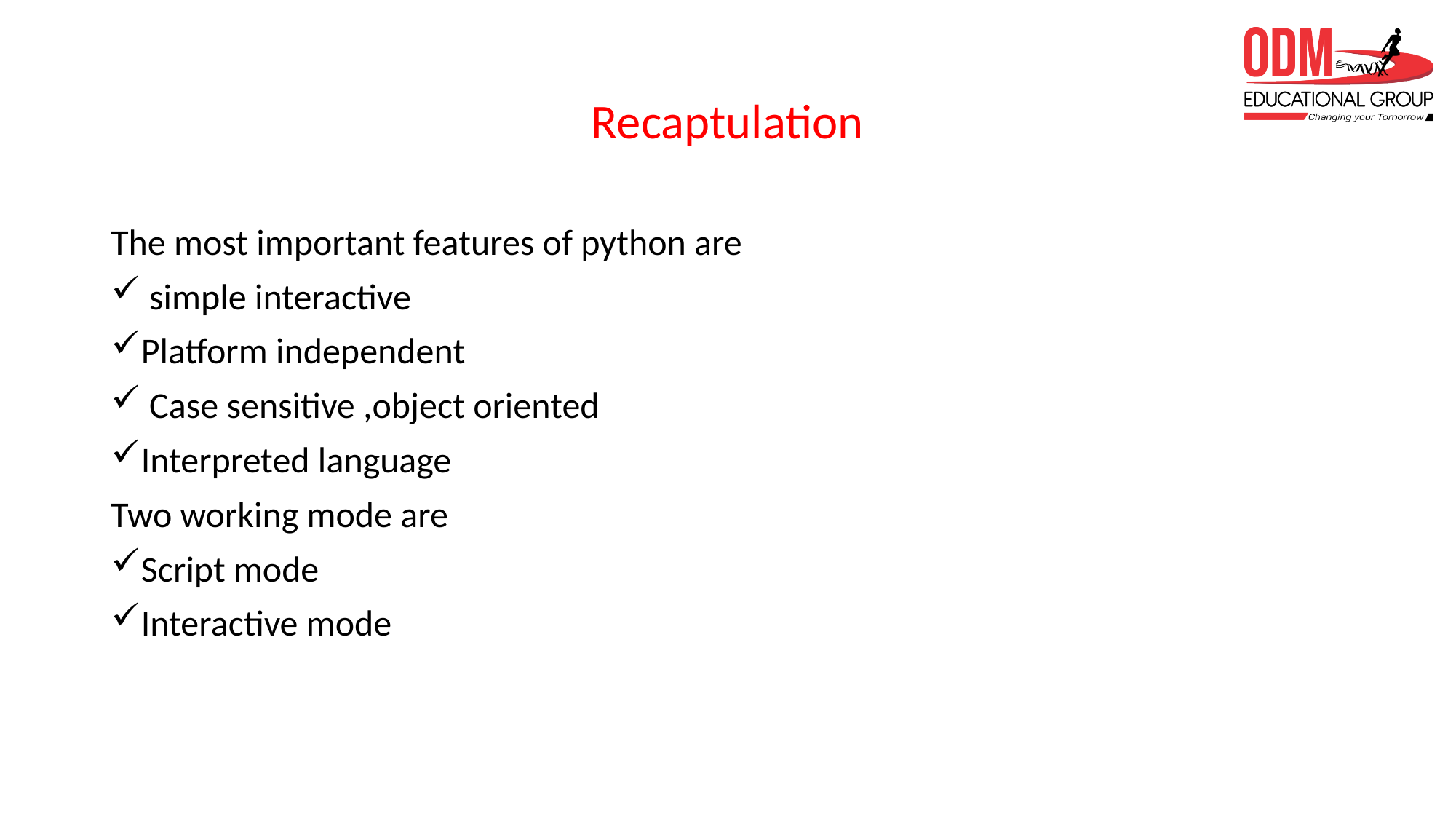

# Recaptulation
The most important features of python are
 simple interactive
Platform independent
 Case sensitive ,object oriented
Interpreted language
Two working mode are
Script mode
Interactive mode